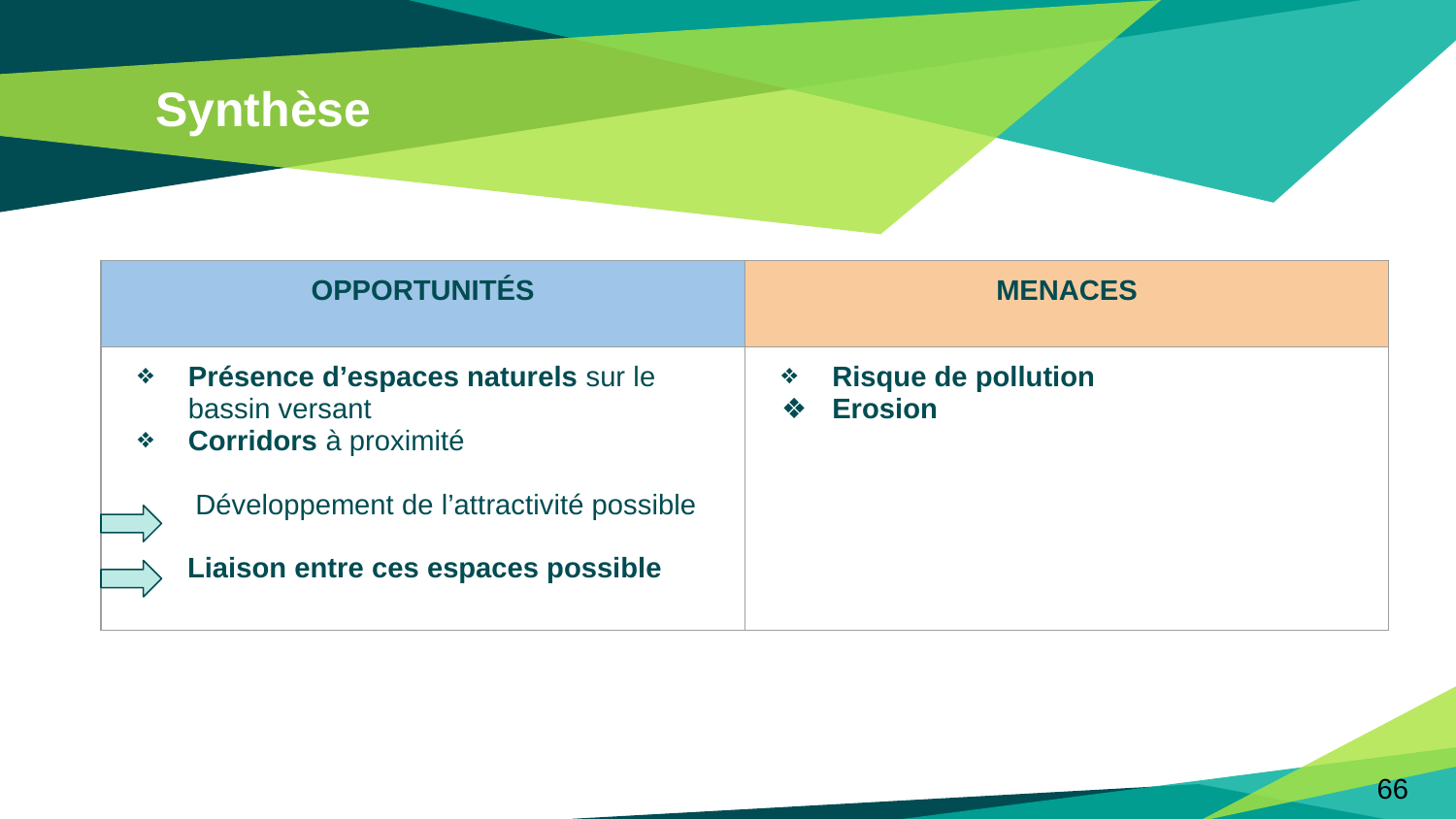

# Synthèse
| OPPORTUNITÉS | MENACES |
| --- | --- |
| Présence d’espaces naturels sur le bassin versant Corridors à proximité Développement de l’attractivité possible Liaison entre ces espaces possible | Risque de pollution Erosion |

66